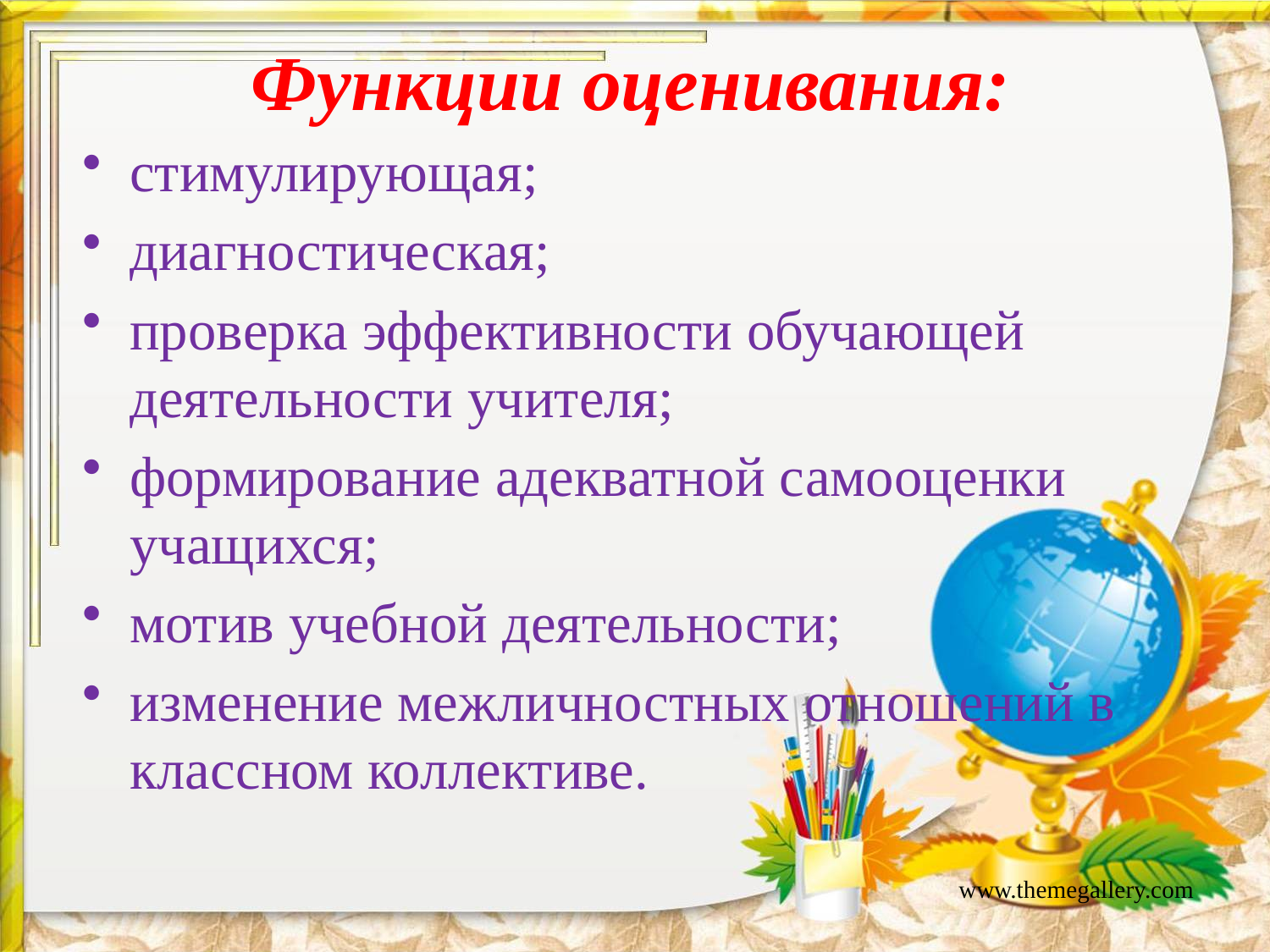

# Функции оценивания:
стимулирующая;
диагностическая;
проверка эффективности обучающей деятельности учителя;
формирование адекватной самооценки учащихся;
мотив учебной деятельности;
изменение межличностных отношений в классном коллективе.
www.themegallery.com